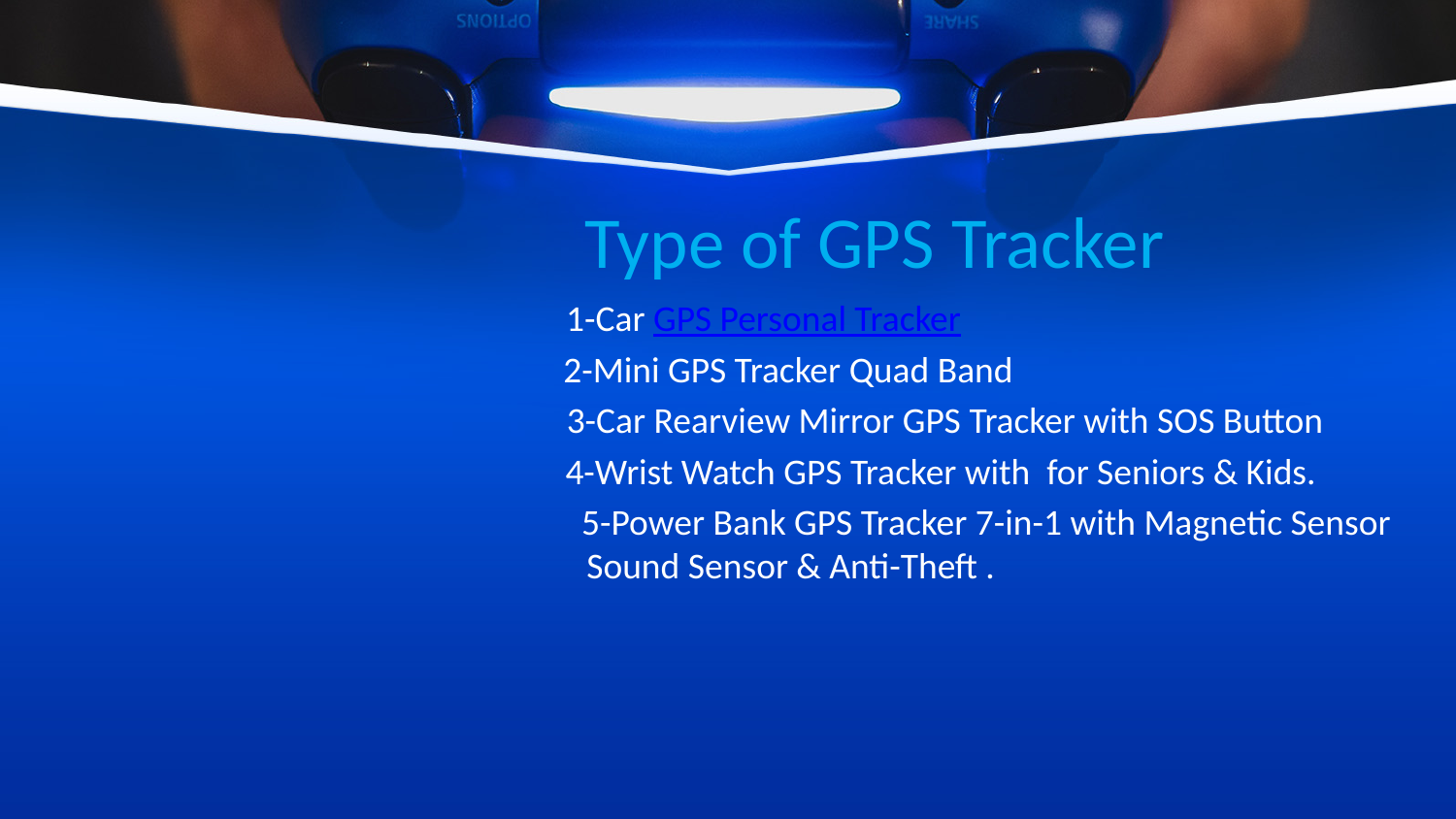

# Type of GPS Tracker
1-Car GPS Personal Tracker
       2-Mini GPS Tracker Quad Band
                                            3-Car Rearview Mirror GPS Tracker with SOS Button
                                           4-Wrist Watch GPS Tracker with  for Seniors & Kids.
                                                      5-Power Bank GPS Tracker 7-in-1 with Magnetic Sensor Sound Sensor & Anti-Theft .